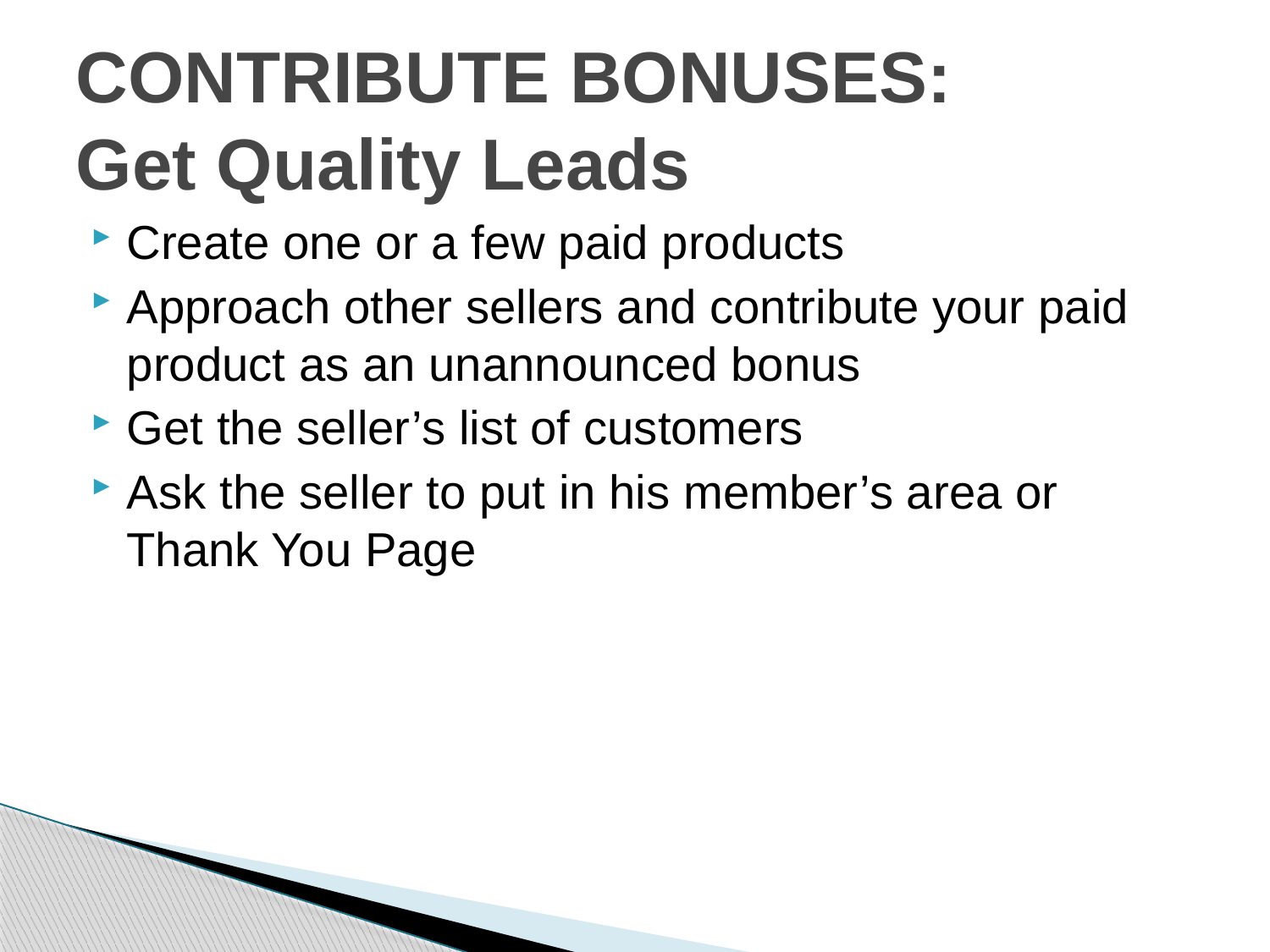

# CONTRIBUTE BONUSES: Get Quality Leads
Create one or a few paid products
Approach other sellers and contribute your paid product as an unannounced bonus
Get the seller’s list of customers
Ask the seller to put in his member’s area or Thank You Page